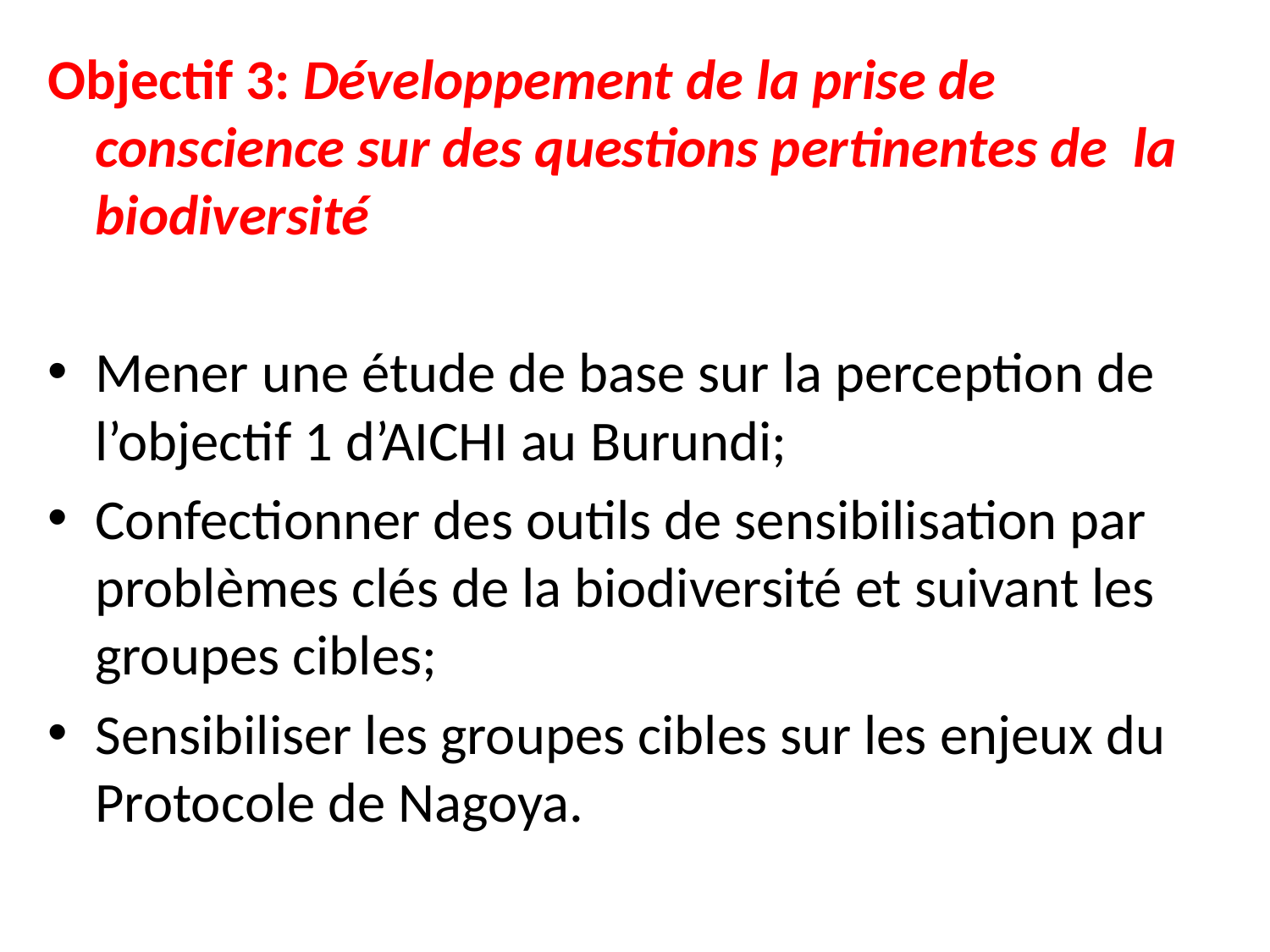

Objectif 3: Développement de la prise de conscience sur des questions pertinentes de  la biodiversité

Mener une étude de base sur la perception de l’objectif 1 d’AICHI au Burundi;
Confectionner des outils de sensibilisation par problèmes clés de la biodiversité et suivant les groupes cibles;
Sensibiliser les groupes cibles sur les enjeux du Protocole de Nagoya.